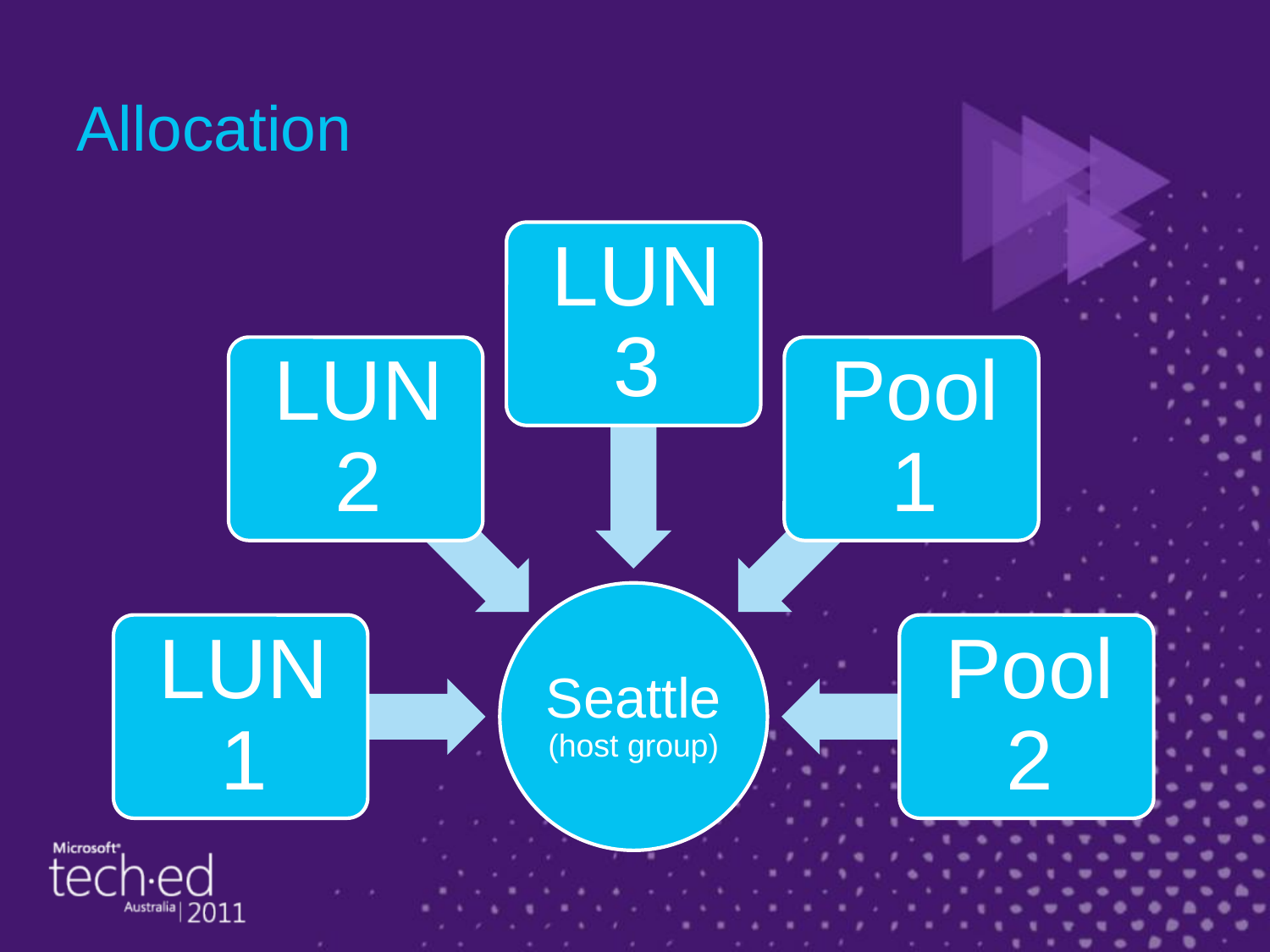

# Allocation
Seattle (host group)
LUN1
LUN2
LUN3
Pool1
Pool2